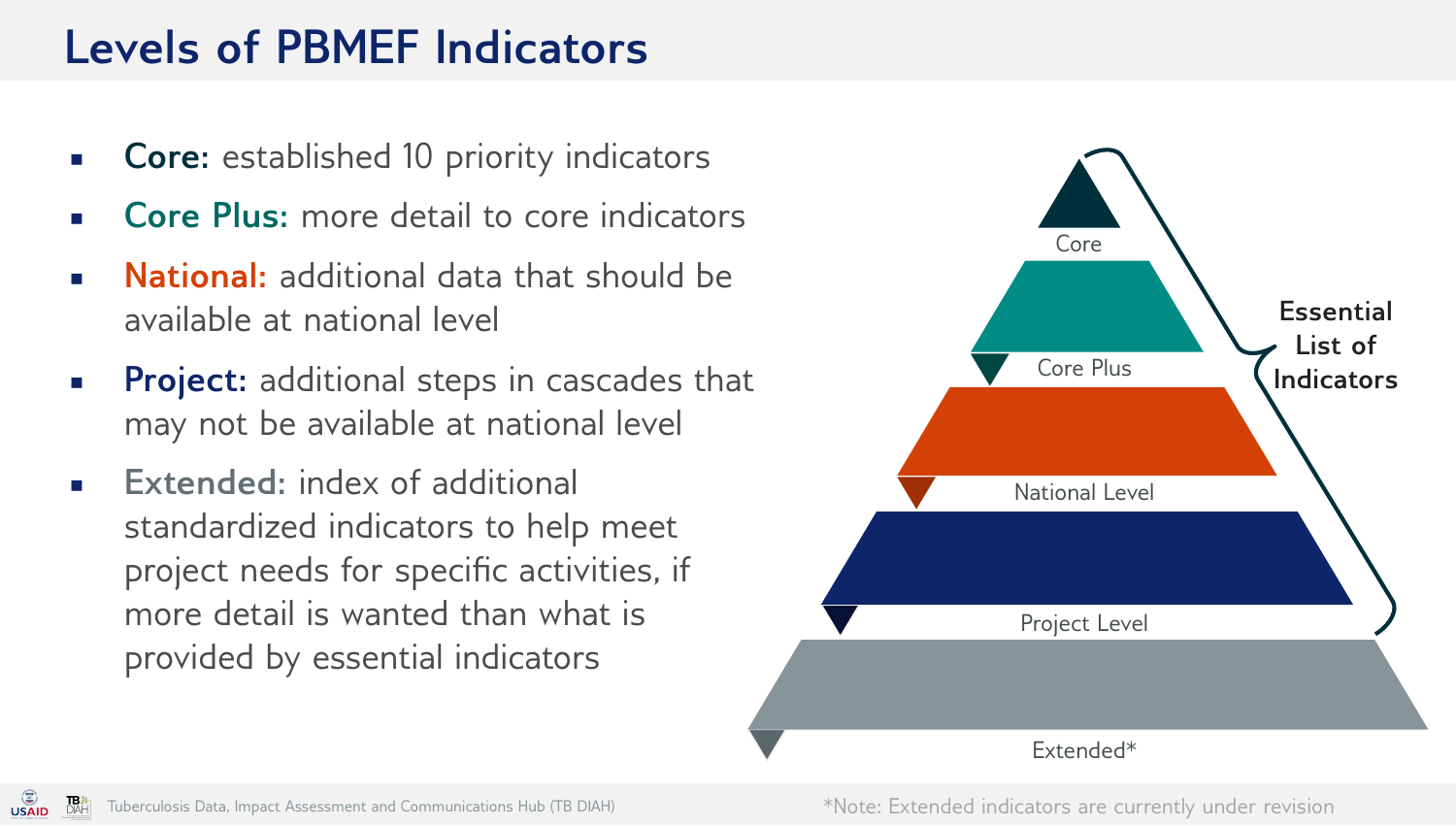

# Levels of PBMEF Indicators

Core

Core Plus

National Level

Project Level
Extended*
Essential List of Indicators
Core: established 10 priority indicators
Core Plus: more detail to core indicators
National: additional data that should be available at national level
Project: additional steps in cascades that may not be available at national level
Extended: index of additional standardized indicators to help meet project needs for specific activities, if more detail is wanted than what is provided by essential indicators

*Note: Extended indicators are currently under revision